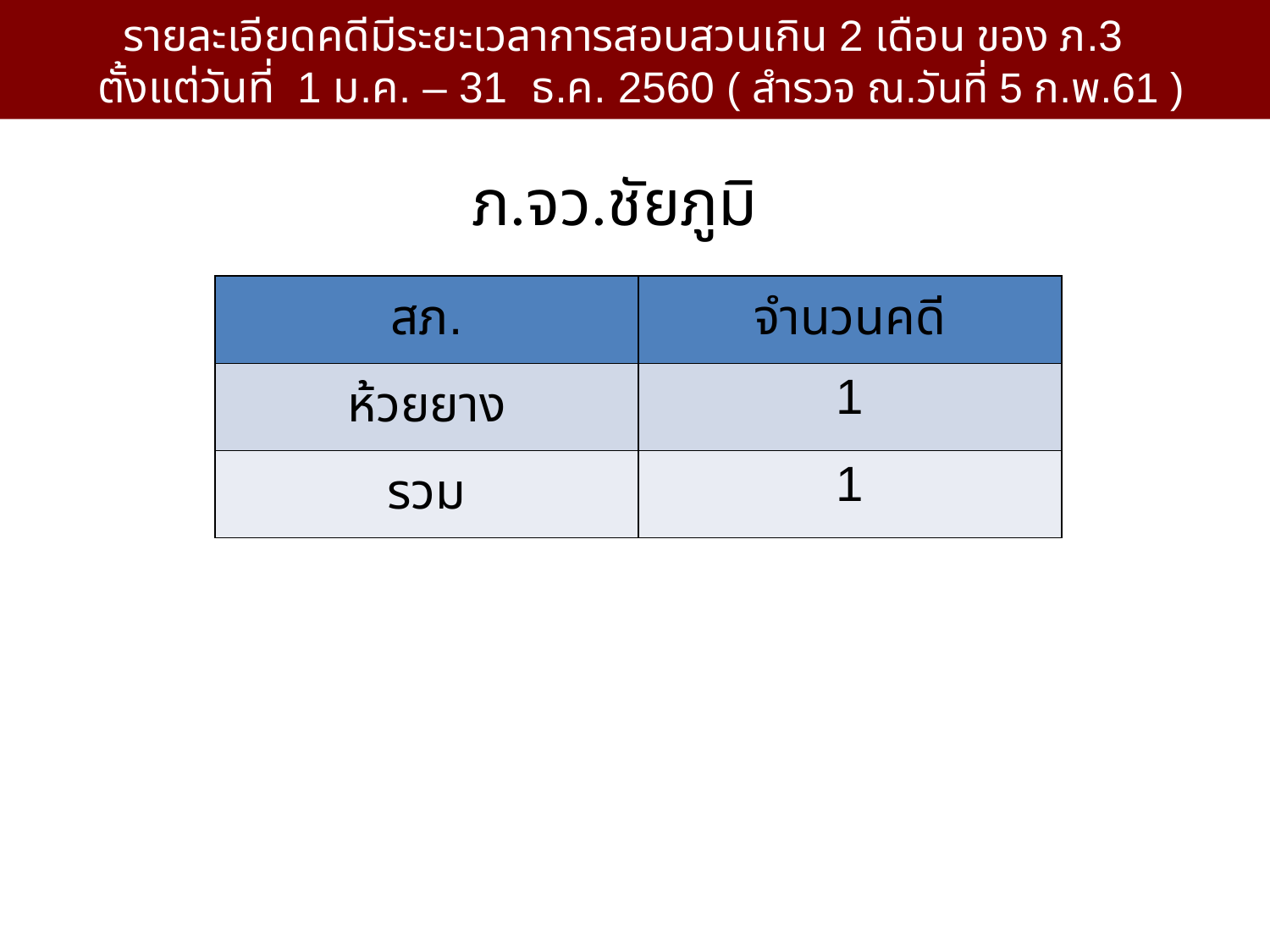

# รายละเอียดคดีมีระยะเวลาการสอบสวนเกิน 2 เดือน ของ ภ.3 ตั้งแต่วันที่  1 ม.ค. – 31  ธ.ค. 2560 ( สำรวจ ณ.วันที่ 5 ก.พ.61 )
ภ.จว.ชัยภูมิ
| สภ. | จำนวนคดี |
| --- | --- |
| ห้วยยาง | 1 |
| รวม | 1 |